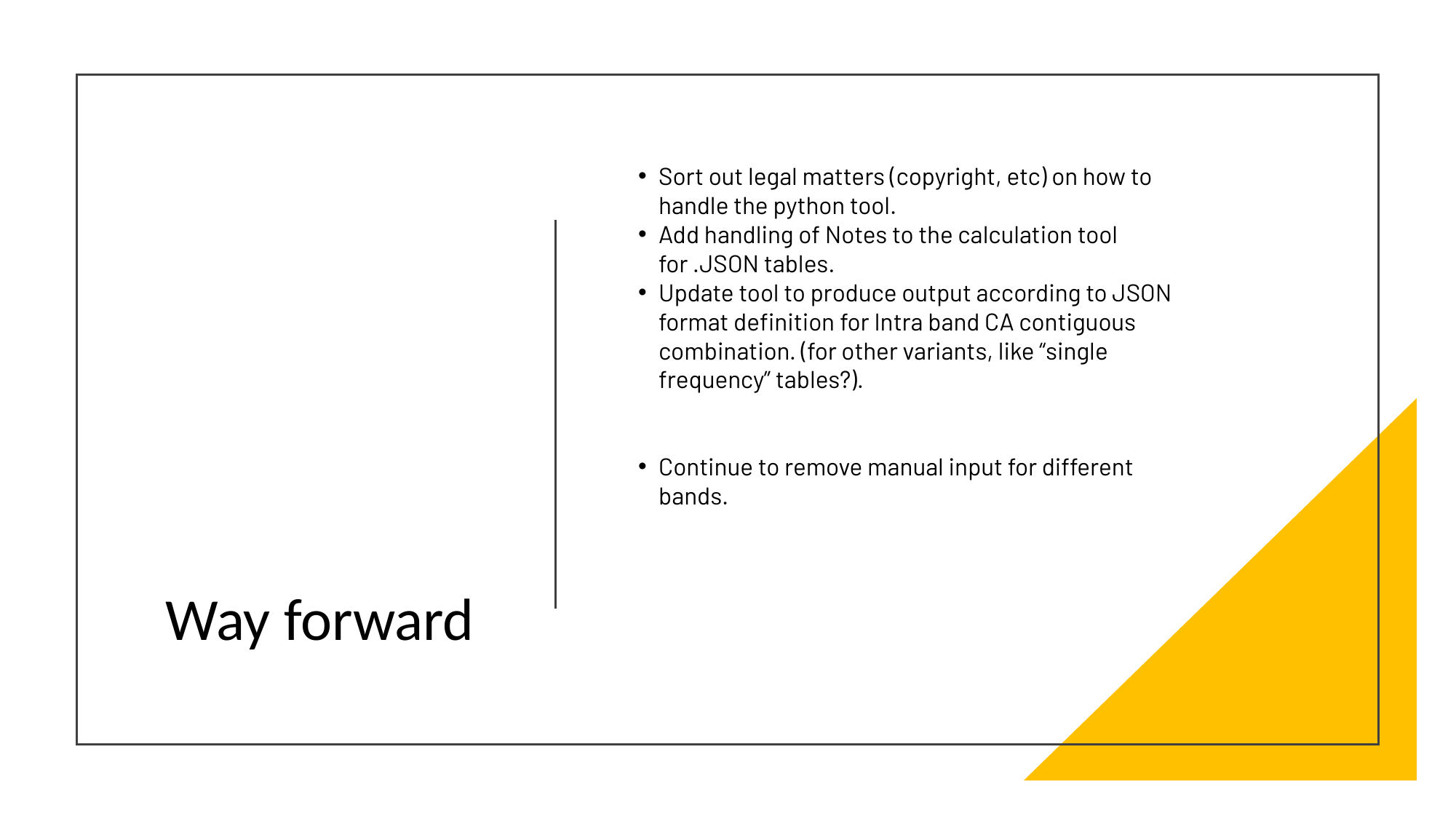

Sort out legal matters (copyright, etc) on how to handle the python tool.
Add handling of Notes to the calculation tool for .JSON tables.
Update tool to produce output according to JSON format definition for Intra band CA contiguous combination. (for other variants, like “single frequency” tables?).

Continue to remove manual input for different bands.

# Way forward